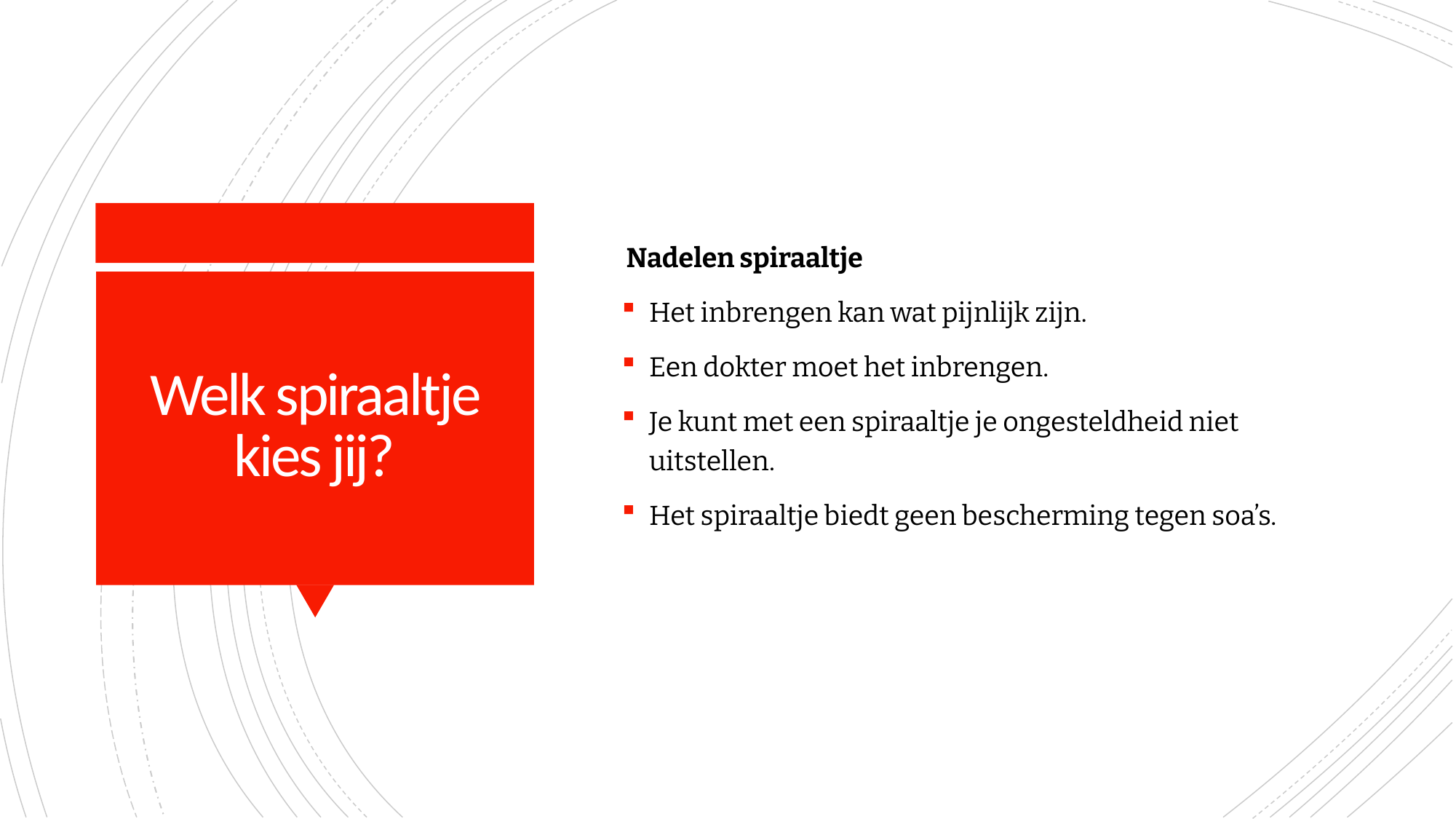

Nadelen spiraaltje
Het inbrengen kan wat pijnlijk zijn.
Een dokter moet het inbrengen.
Je kunt met een spiraaltje je ongesteldheid niet uitstellen.
Het spiraaltje biedt geen bescherming tegen soa’s.

# Welk spiraaltje kies jij?